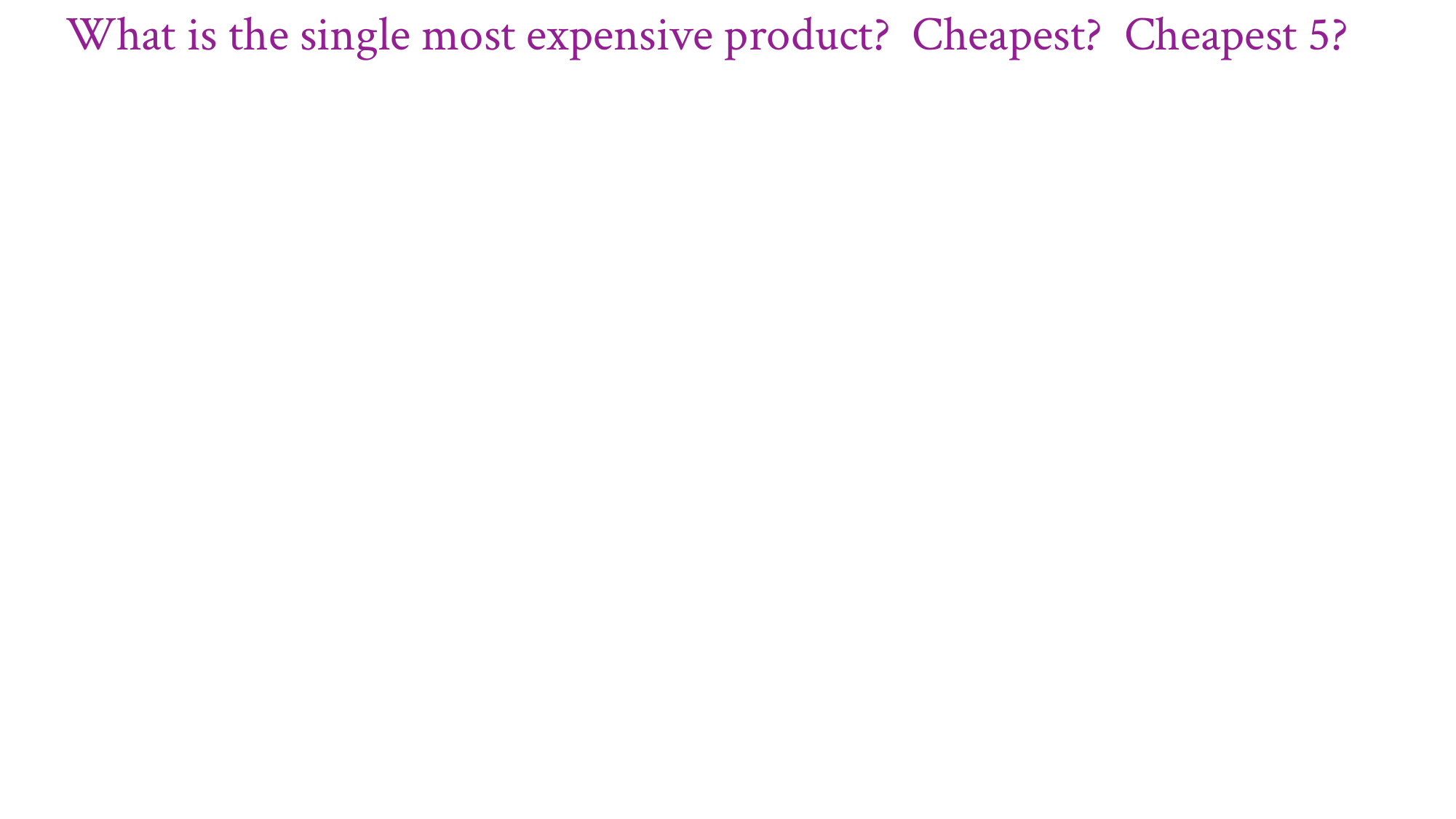

# What is the single most expensive product?  Cheapest?  Cheapest 5?